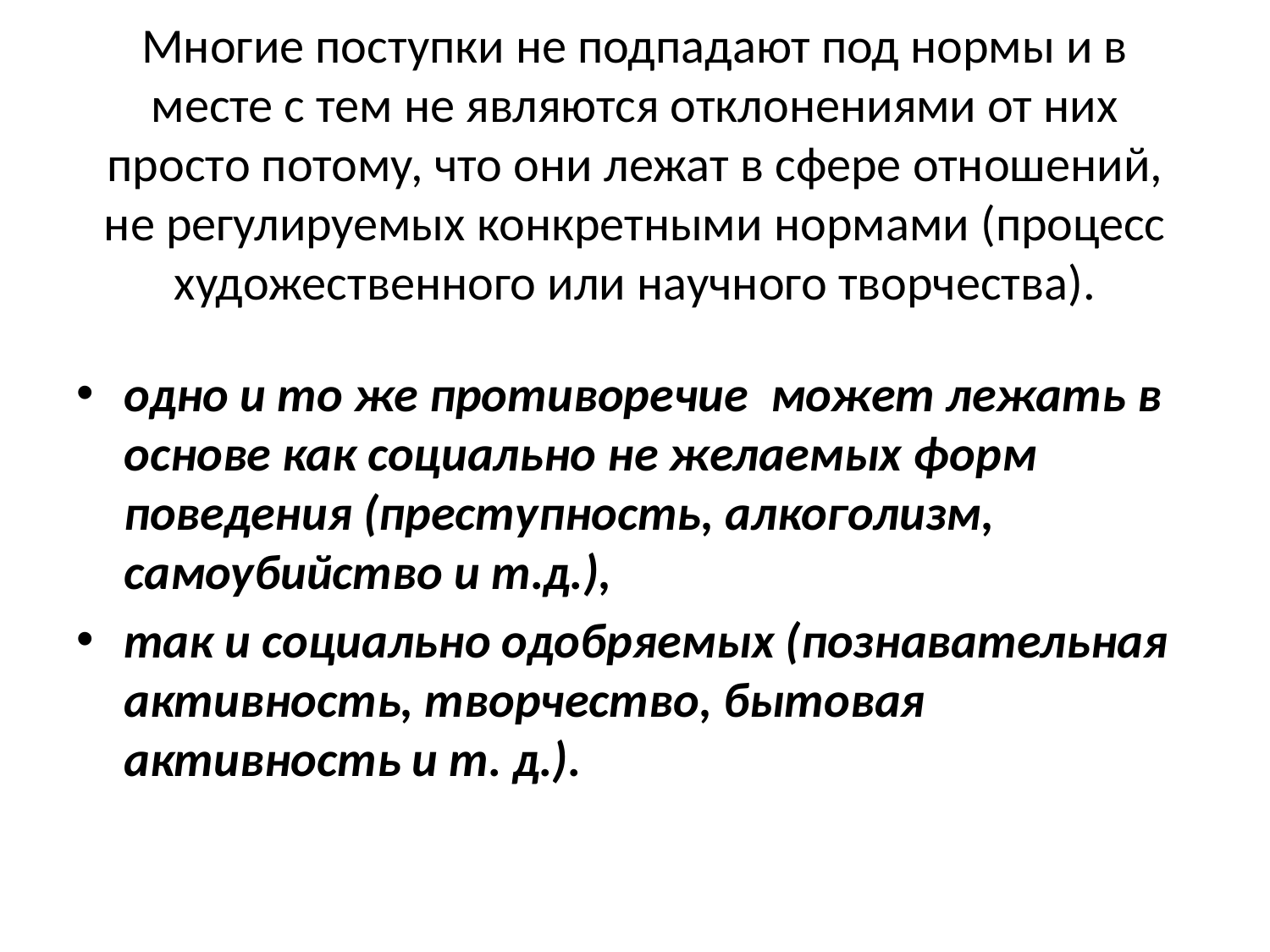

# Многие поступки не подпадают под нормы и в месте с тем не являются отклонениями от них просто потому, что они лежат в сфере отношений, не регулируемых конкретными нормами (процесс художественного или научного творчества).
одно и то же противоречие  может лежать в основе как социально не желаемых форм поведения (преступность, алкоголизм, самоубийство и т.д.),
так и социально одобряемых (познавательная активность, творчество, бытовая активность и т. д.).